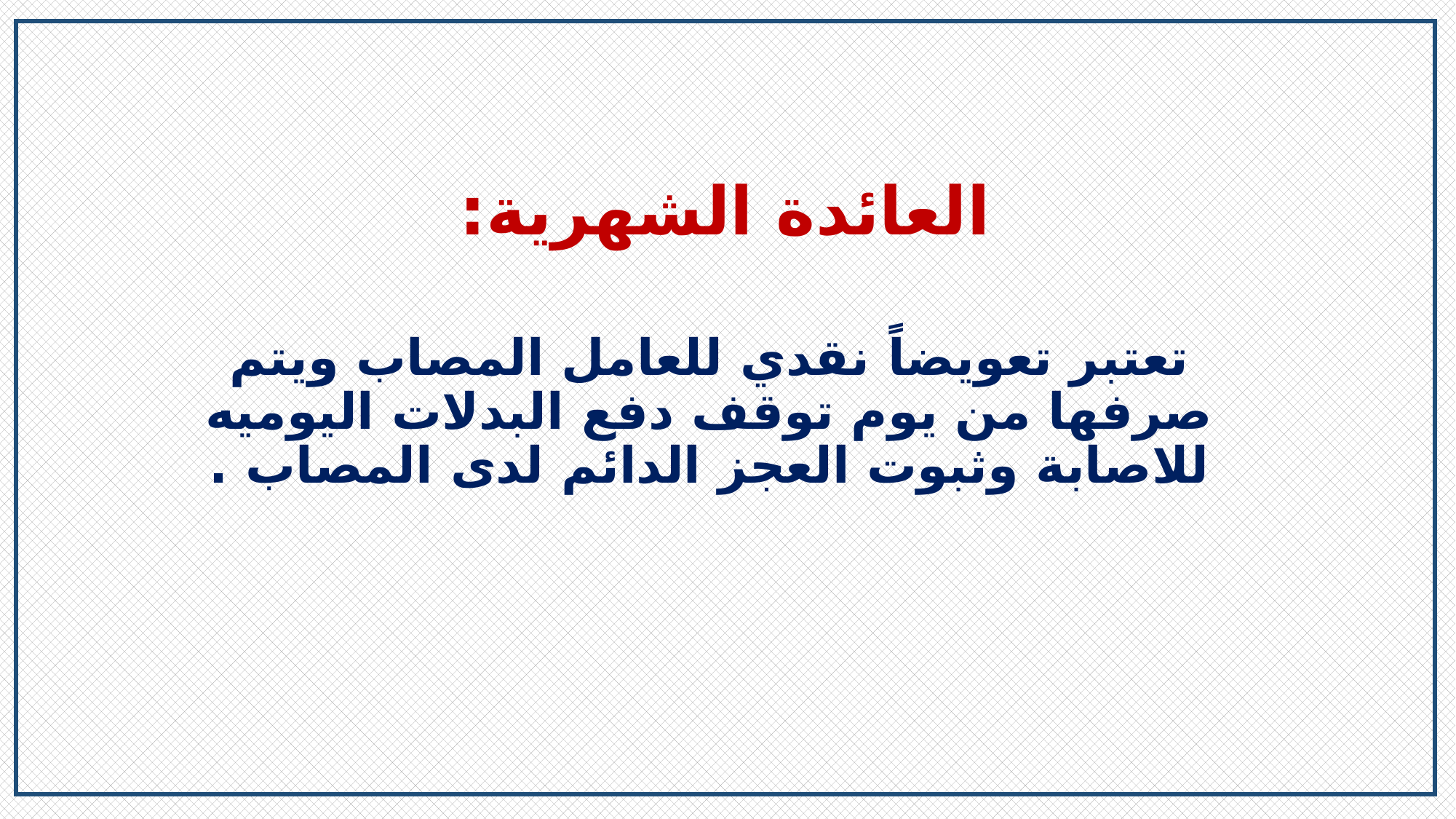

# العائدة الشهرية:

تعتبر تعويضاً نقدي للعامل المصاب ويتم صرفها من يوم توقف دفع البدلات اليوميه للاصابة وثبوت العجز الدائم لدى المصاب .